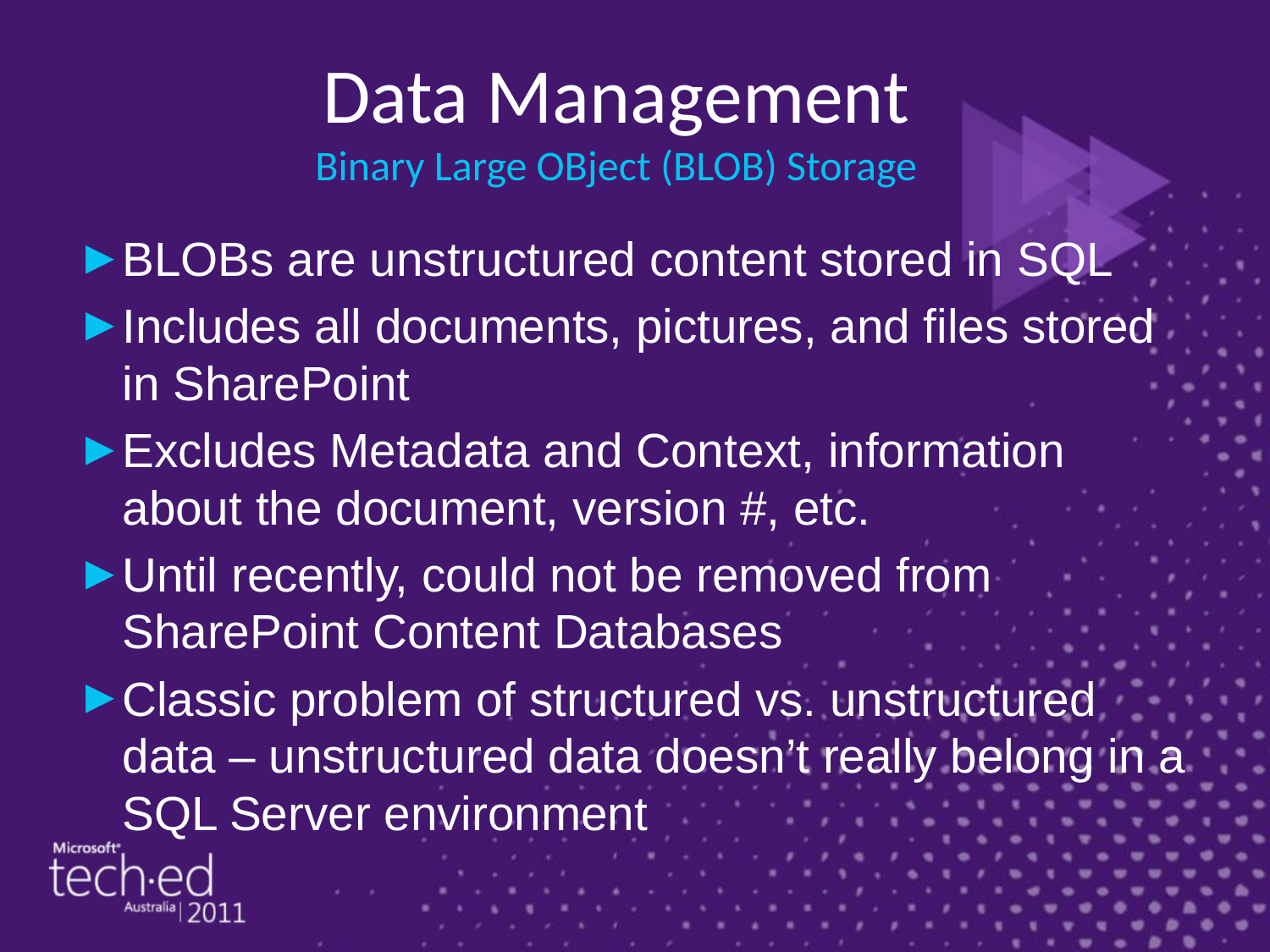

Data Management
Binary Large OBject (BLOB) Storage
BLOBs are unstructured content stored in SQL
Includes all documents, pictures, and files stored in SharePoint
Excludes Metadata and Context, information about the document, version #, etc.
Until recently, could not be removed from SharePoint Content Databases
Classic problem of structured vs. unstructured data – unstructured data doesn’t really belong in a SQL Server environment